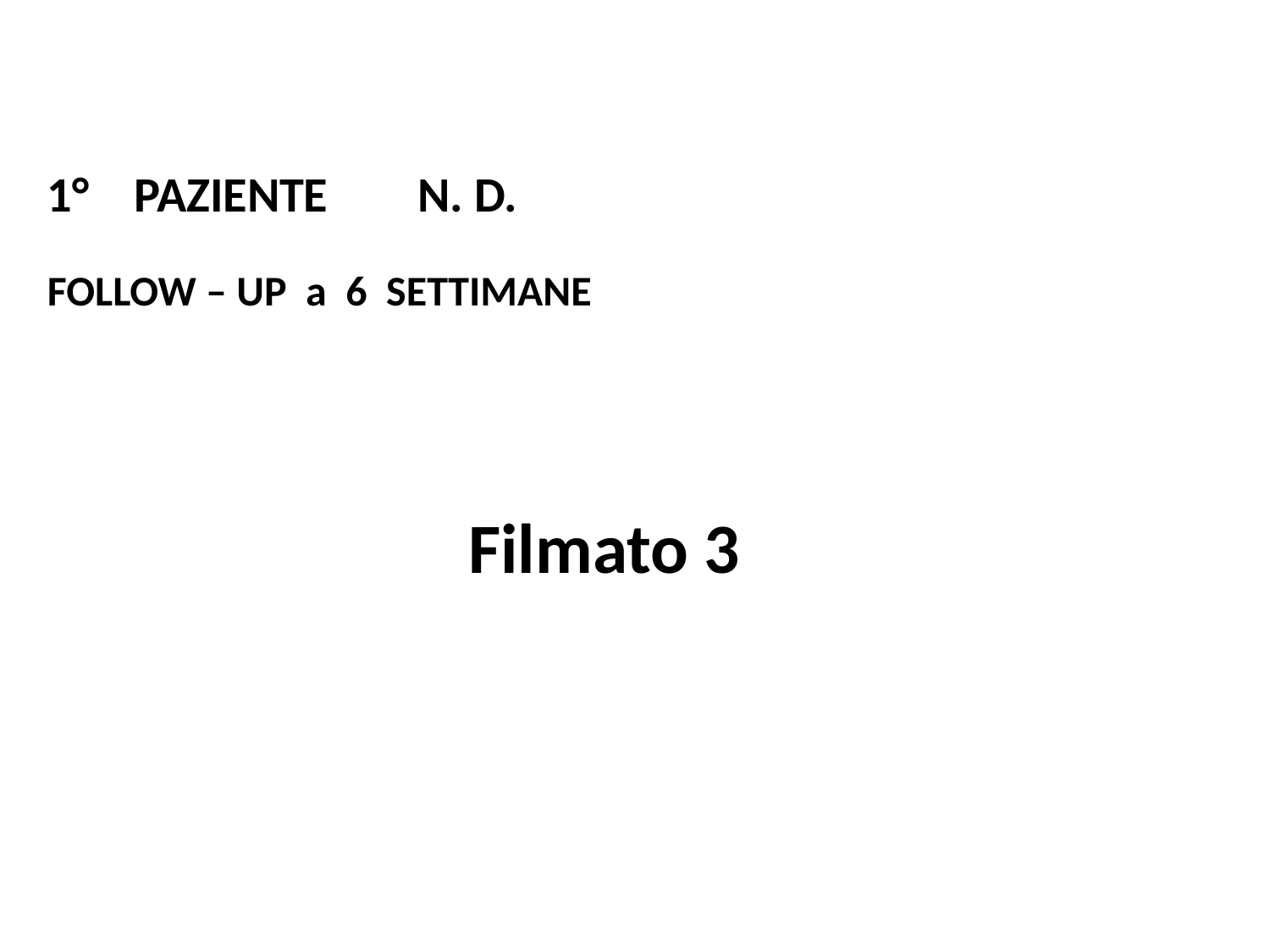

1°    PAZIENTE        N. D.

FOLLOW – UP  a  6  SETTIMANE

Filmato 3